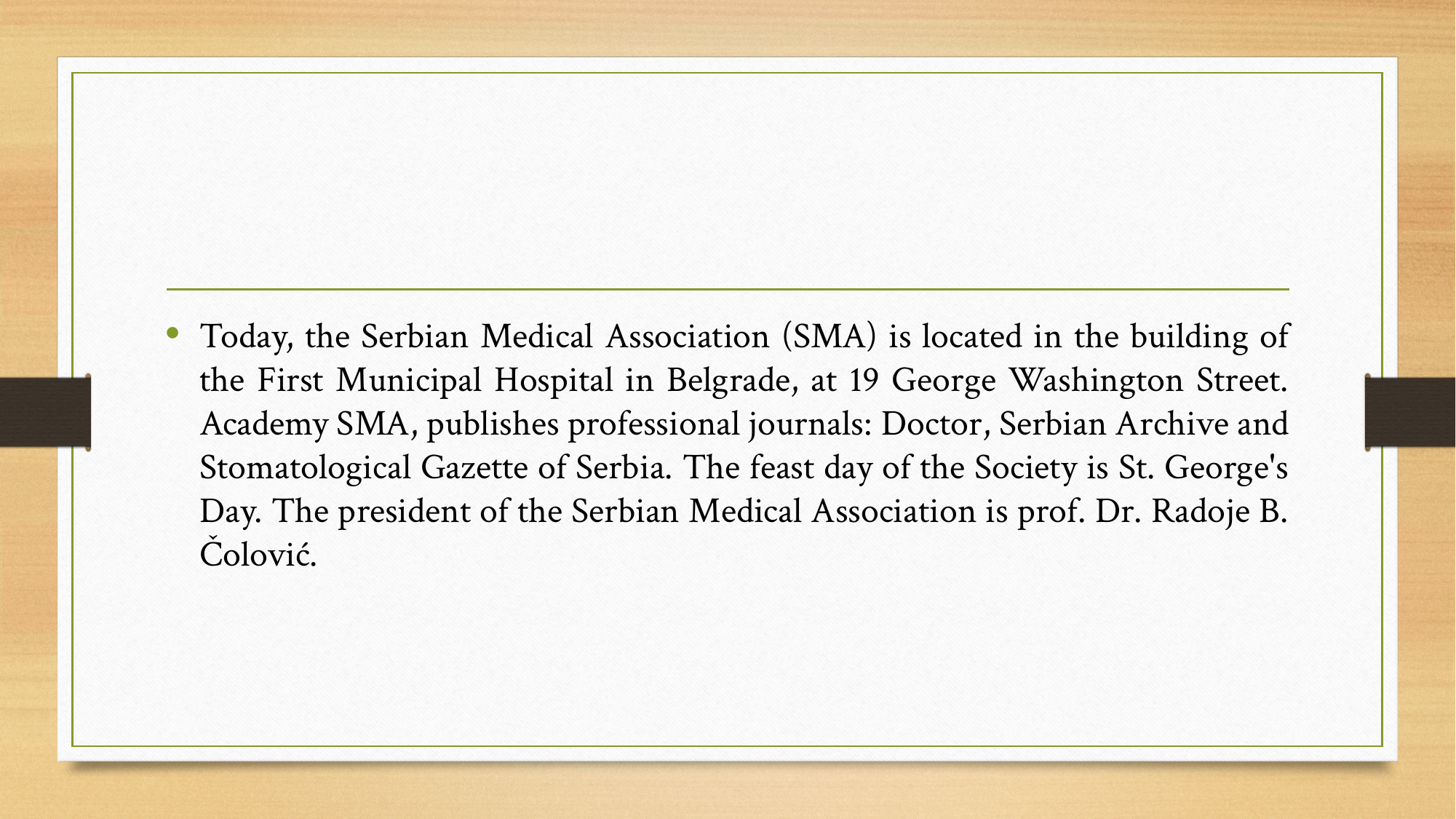

Today, the Serbian Medical Association (SMA) is located in the building of the First Municipal Hospital in Belgrade, at 19 George Washington Street. Academy SMA, publishes professional journals: Doctor, Serbian Archive and Stomatological Gazette of Serbia. The feast day of the Society is St. George's Day. The president of the Serbian Medical Association is prof. Dr. Radoje B. Čolović.